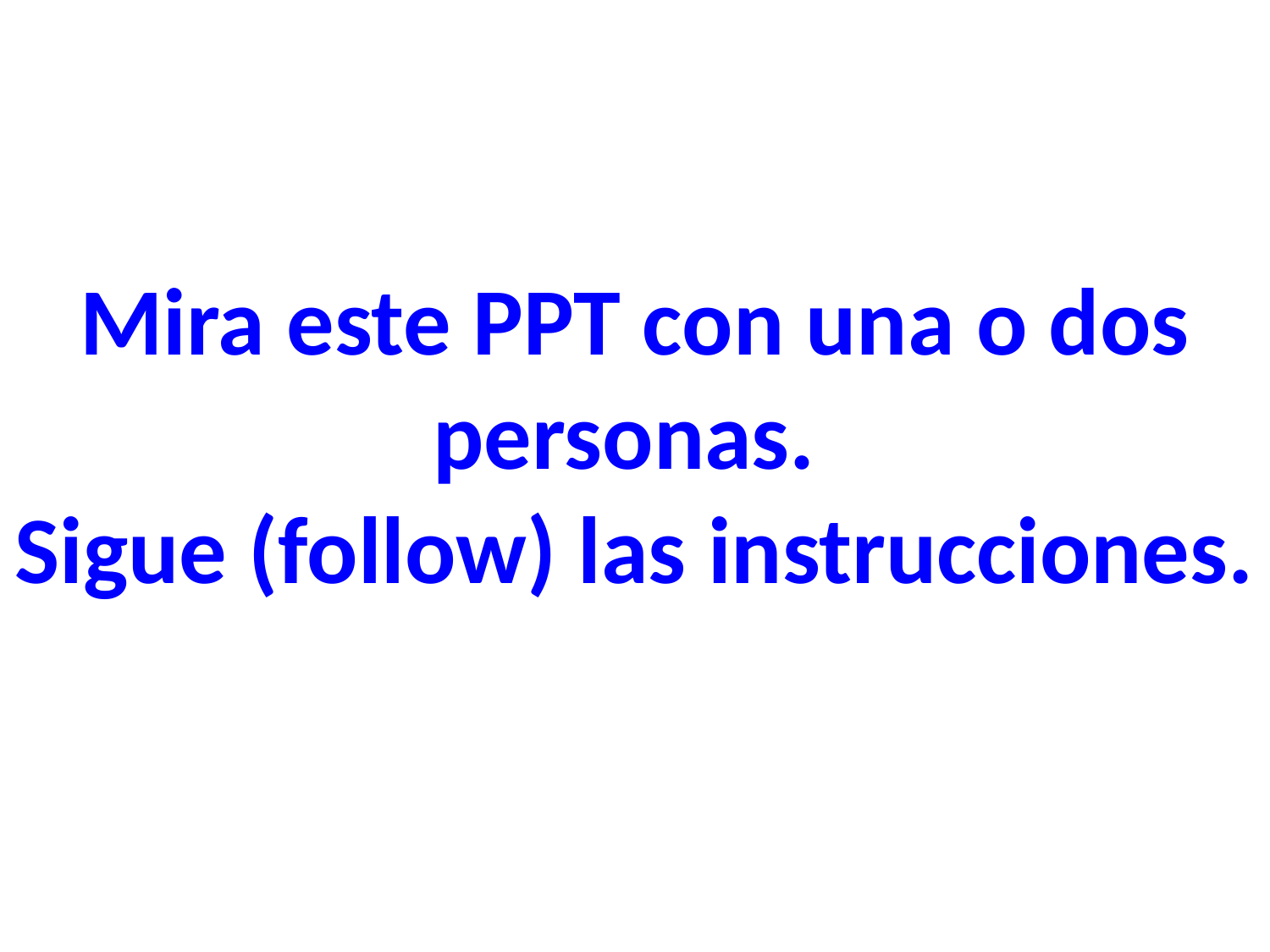

Mira este PPT con una o dos personas.
Sigue (follow) las instrucciones.